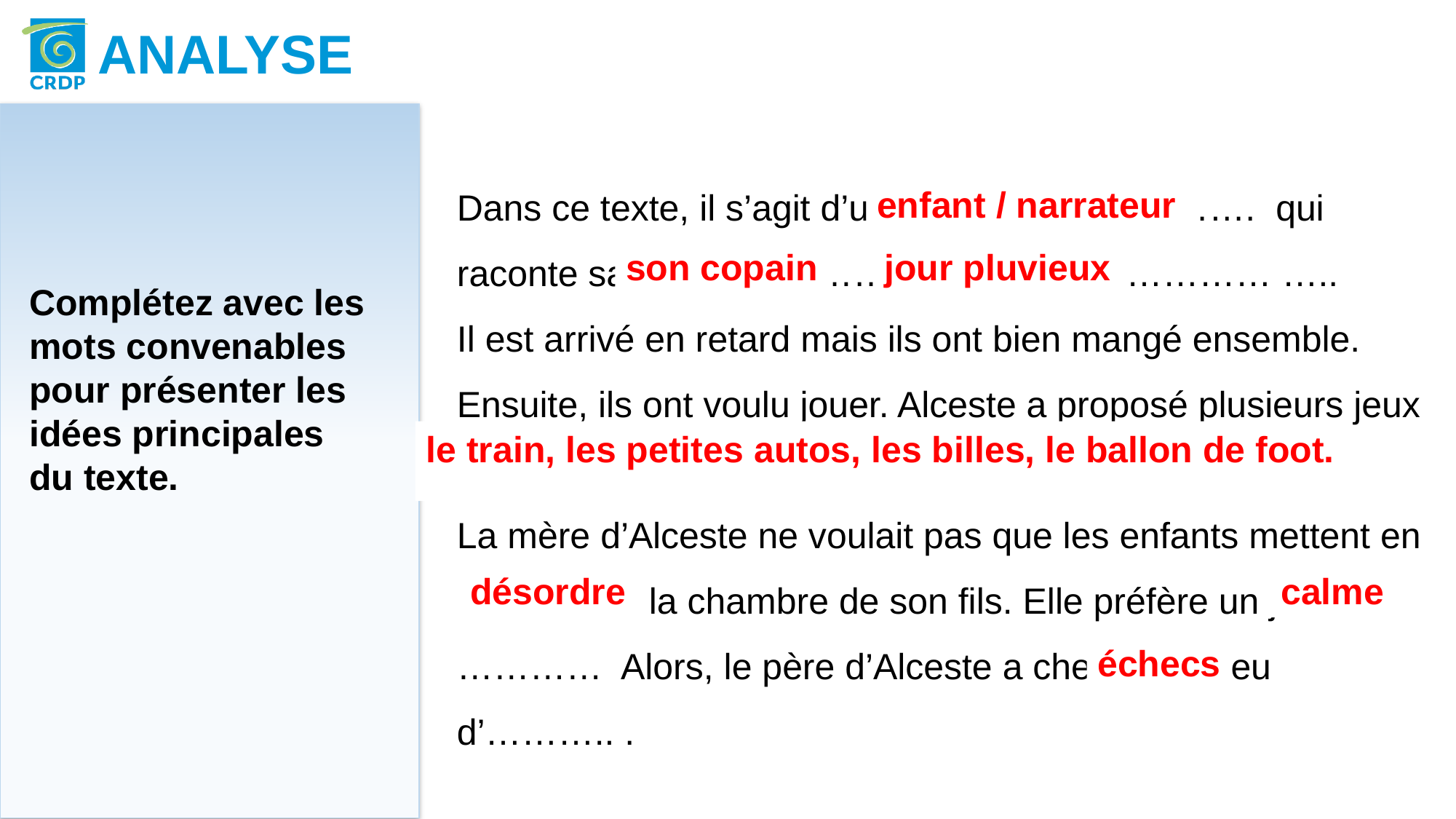

ANALYSE

Dans ce texte, il s’agit d’un ………….........……….  qui raconte sa visite chez …… ……… , un …………… …..
Il est arrivé en retard mais ils ont bien mangé ensemble.
Ensuite, ils ont voulu jouer. Alceste a proposé plusieurs jeux : ……… , ……………, ……………., ………….. .
La mère d’Alceste ne voulait pas que les enfants mettent en …………… la chambre de son fils. Elle préfère un jeu …………  Alors, le père d’Alceste a cherché un jeu d’……….. .
enfant / narrateur
jour pluvieux
son copain
le train, les petites autos, les billes, le ballon de foot.

calme
désordre
échecs
Complétez avec les mots convenables pour présenter les idées principales du texte.